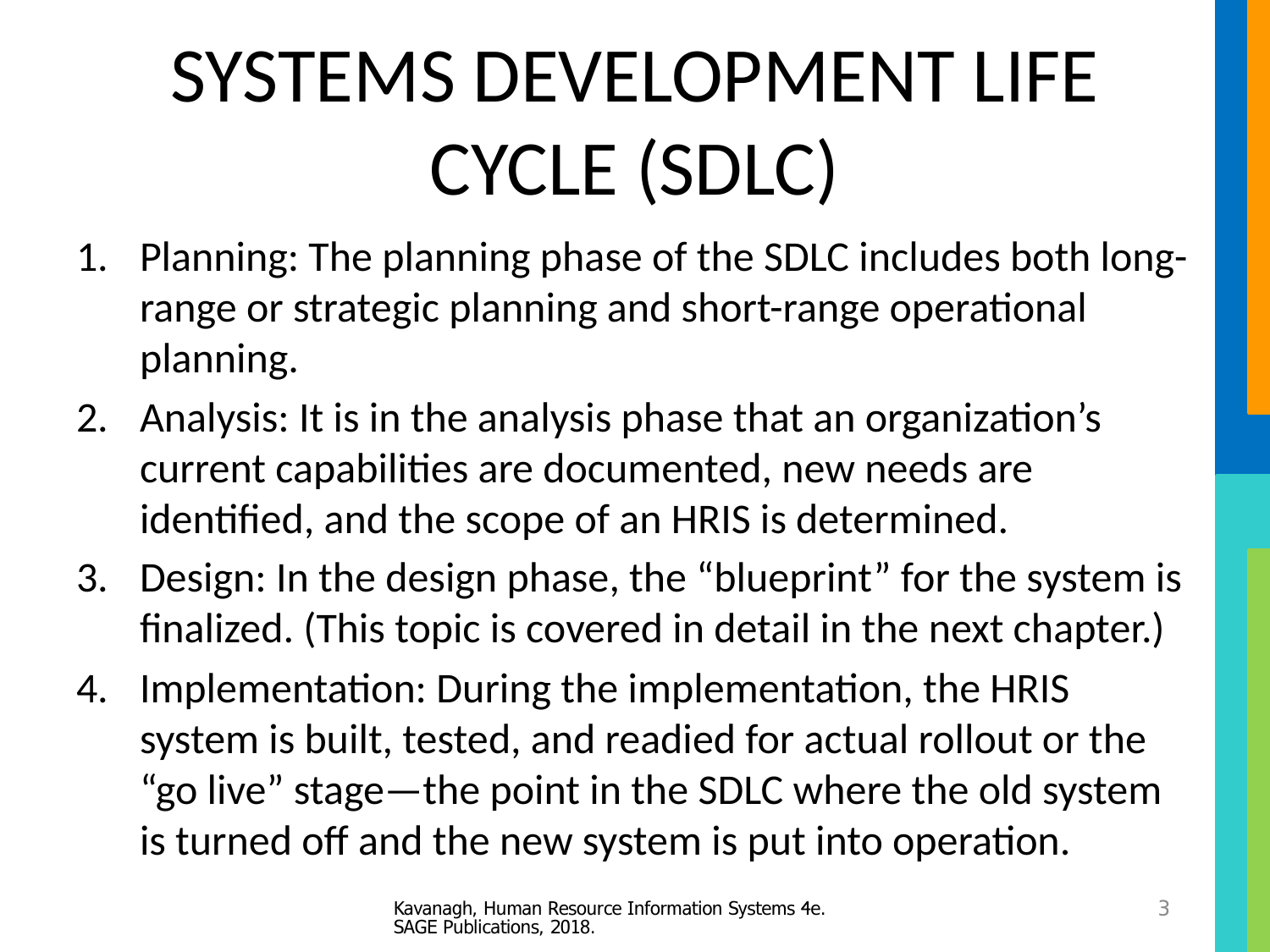

# SYSTEMS DEVELOPMENT LIFE CYCLE (SDLC)
Planning: The planning phase of the SDLC includes both long-range or strategic planning and short-range operational planning.
Analysis: It is in the analysis phase that an organization’s current capabilities are documented, new needs are identified, and the scope of an HRIS is determined.
Design: In the design phase, the “blueprint” for the system is finalized. (This topic is covered in detail in the next chapter.)
Implementation: During the implementation, the HRIS system is built, tested, and readied for actual rollout or the “go live” stage—the point in the SDLC where the old system is turned off and the new system is put into operation.
Kavanagh, Human Resource Information Systems 4e. SAGE Publications, 2018.
3